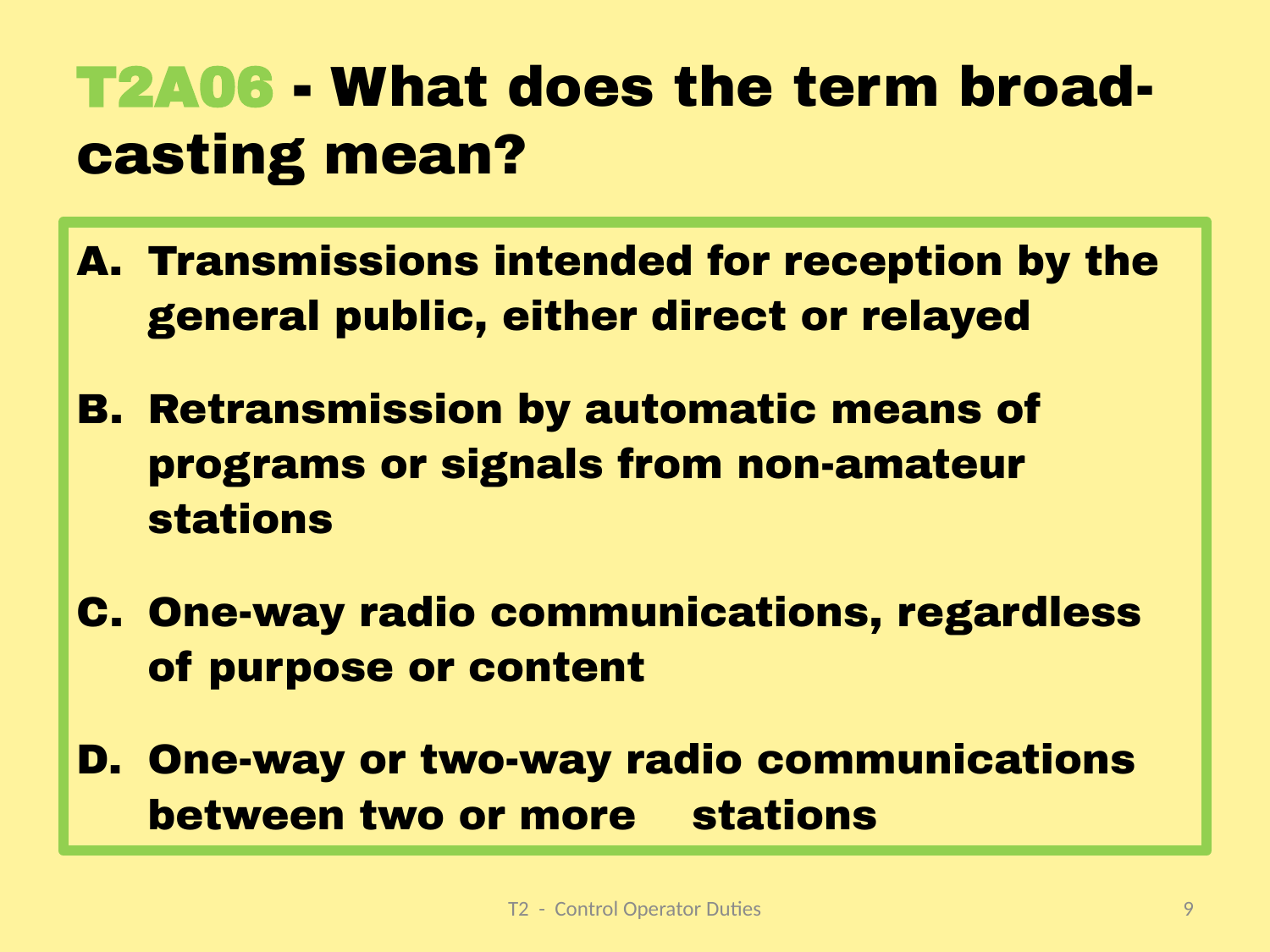

# T2A06 - What does the term broad-casting mean?
Transmissions intended for reception by the general public, either direct or relayed

Retransmission by automatic means of programs or signals from non-amateur stations

One-way radio communications, regardless of purpose or content

One-way or two-way radio communications between two or more    stations
T2  -  Control Operator Duties
9